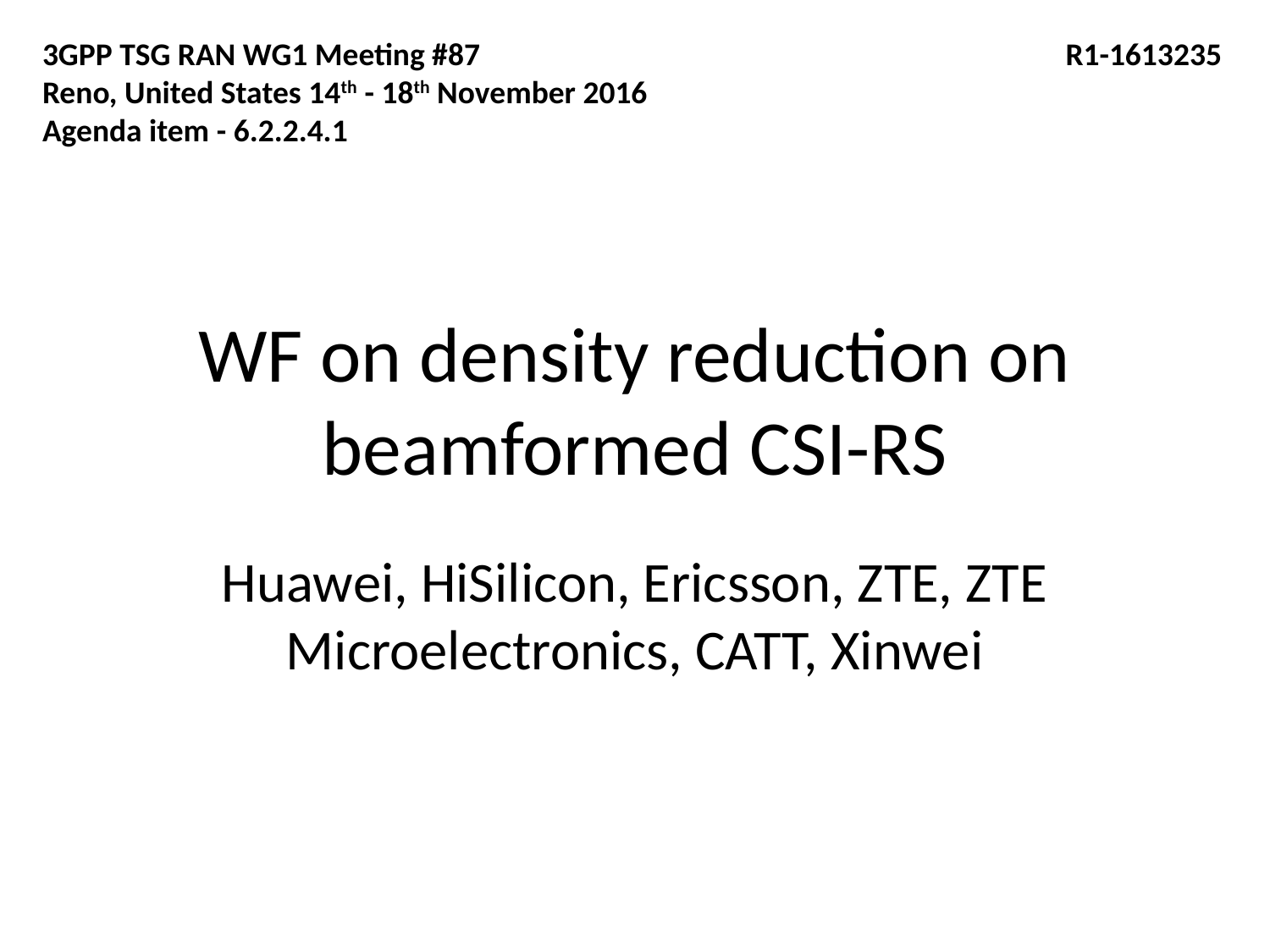

3GPP TSG RAN WG1 Meeting #87				                	 R1-1613235
Reno, United States 14th - 18th November 2016
Agenda item - 6.2.2.4.1
# WF on density reduction on beamformed CSI-RS
Huawei, HiSilicon, Ericsson, ZTE, ZTE Microelectronics, CATT, Xinwei